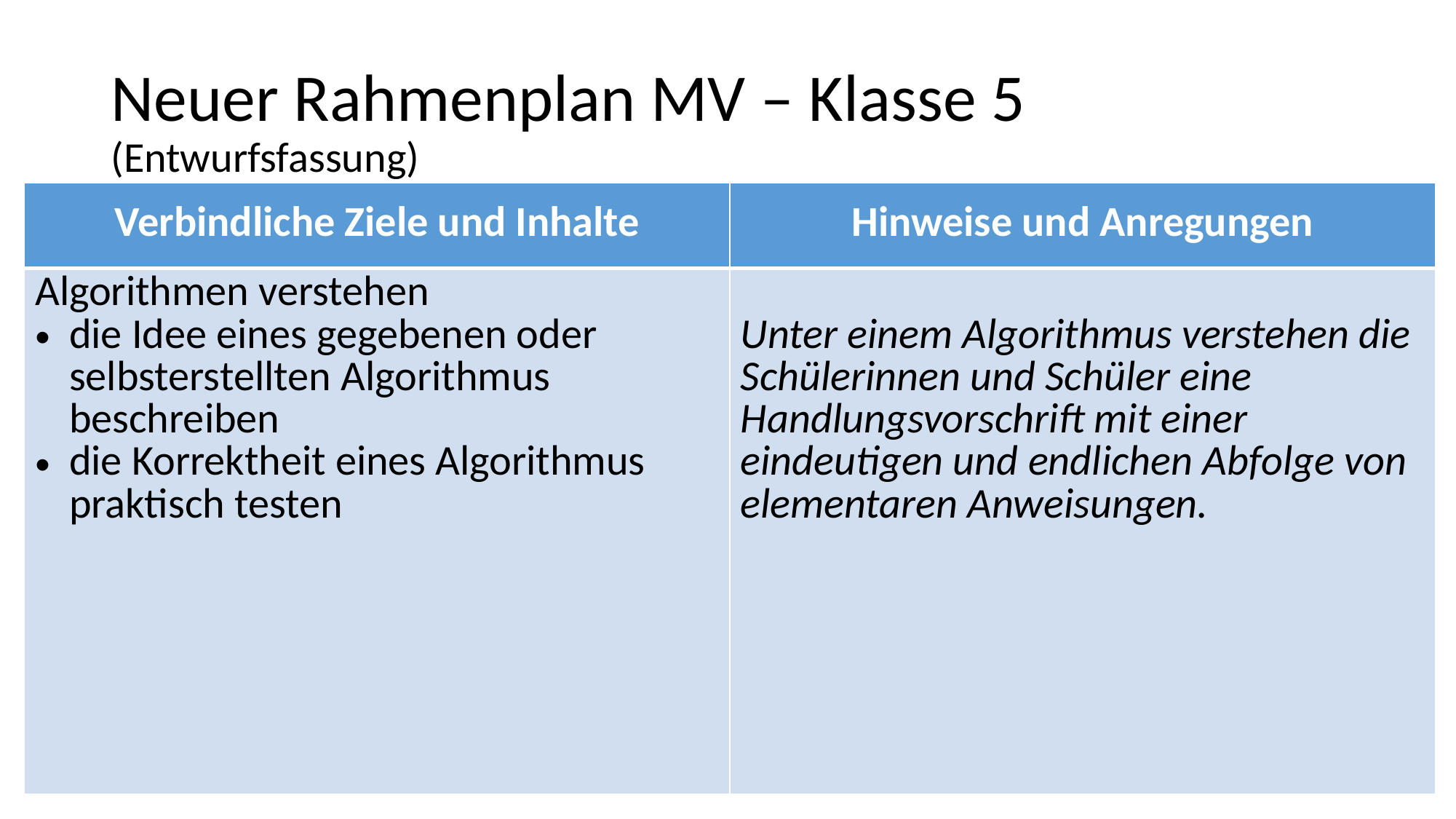

# Neuer Rahmenplan MV – Klasse 5 (Entwurfsfassung)
| Verbindliche Ziele und Inhalte | Hinweise und Anregungen |
| --- | --- |
| Algorithmen verstehen die Idee eines gegebenen oder selbsterstellten Algorithmus beschreiben die Korrektheit eines Algorithmus praktisch testen | Unter einem Algorithmus verstehen die Schülerinnen und Schüler eine Handlungsvorschrift mit einer eindeutigen und endlichen Abfolge von elementaren Anweisungen. |